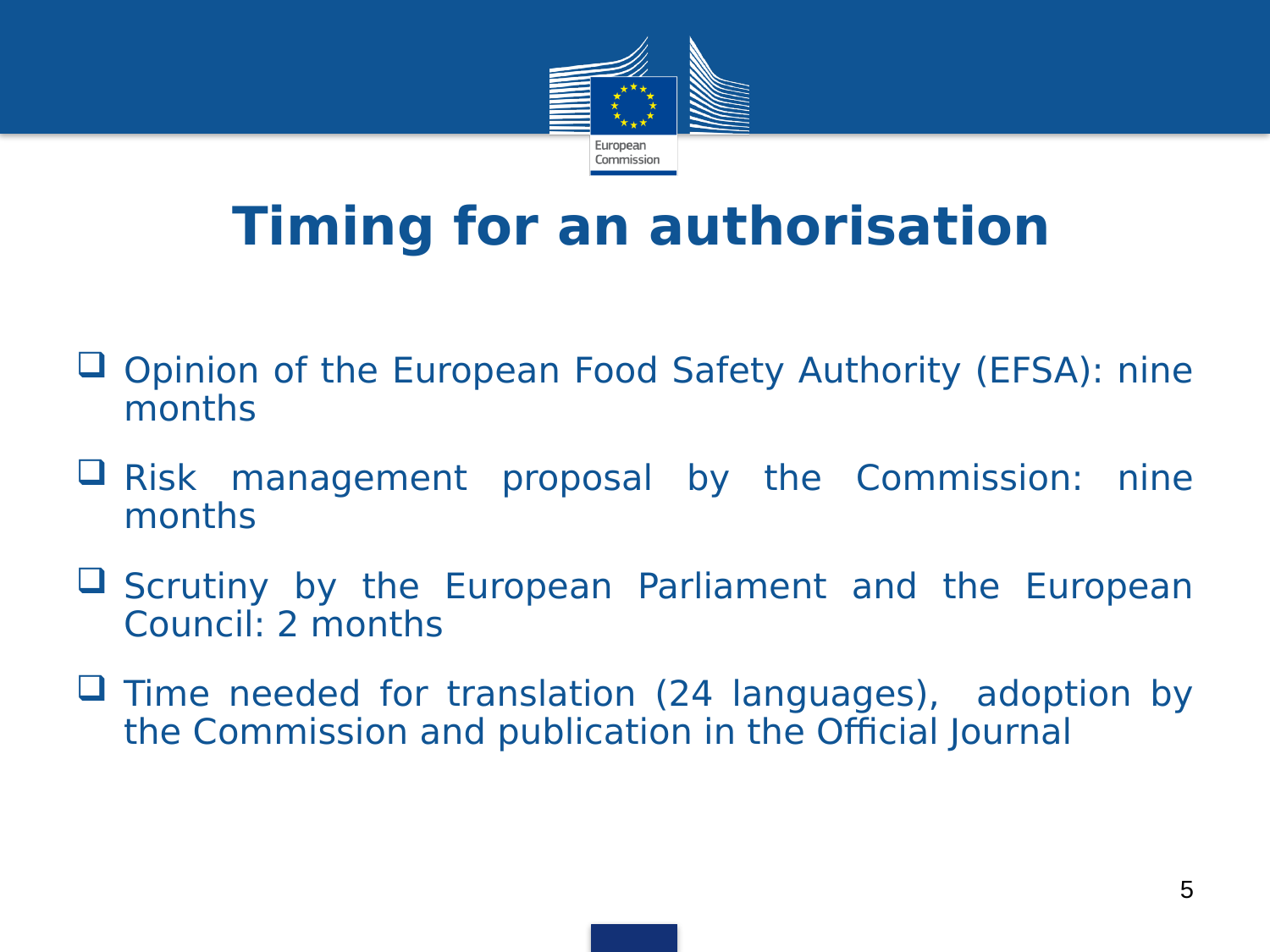

Timing for an authorisation
Opinion of the European Food Safety Authority (EFSA): nine months
Risk management proposal by the Commission: nine months
Scrutiny by the European Parliament and the European Council: 2 months
Time needed for translation (24 languages),  adoption by the Commission and publication in the Official Journal

5